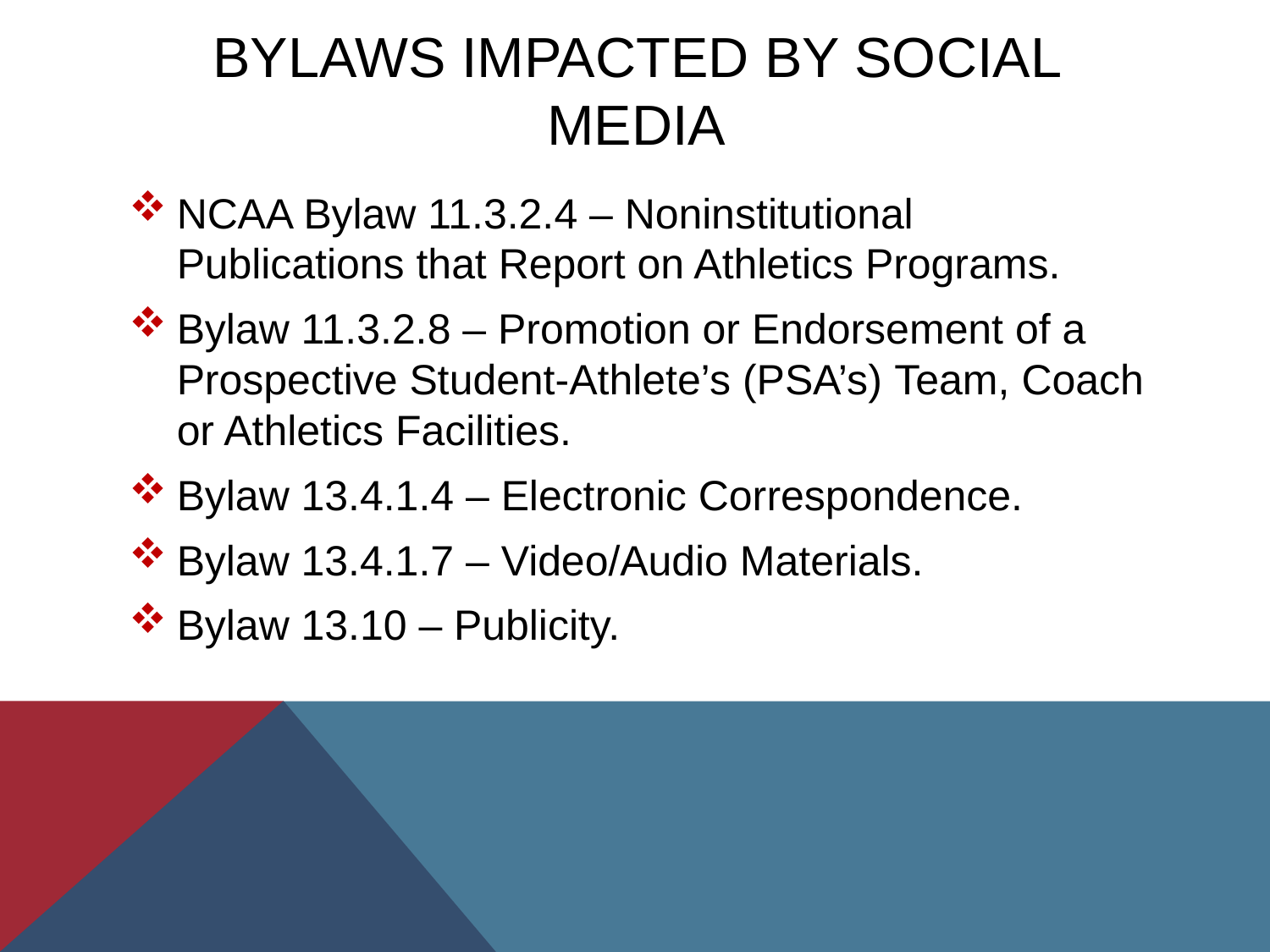

# Bylaws impacted by Social Media
NCAA Bylaw 11.3.2.4 – Noninstitutional Publications that Report on Athletics Programs.
Bylaw 11.3.2.8 – Promotion or Endorsement of a Prospective Student-Athlete’s (PSA’s) Team, Coach or Athletics Facilities.
Bylaw 13.4.1.4 – Electronic Correspondence.
Bylaw 13.4.1.7 – Video/Audio Materials.
Bylaw 13.10 – Publicity.